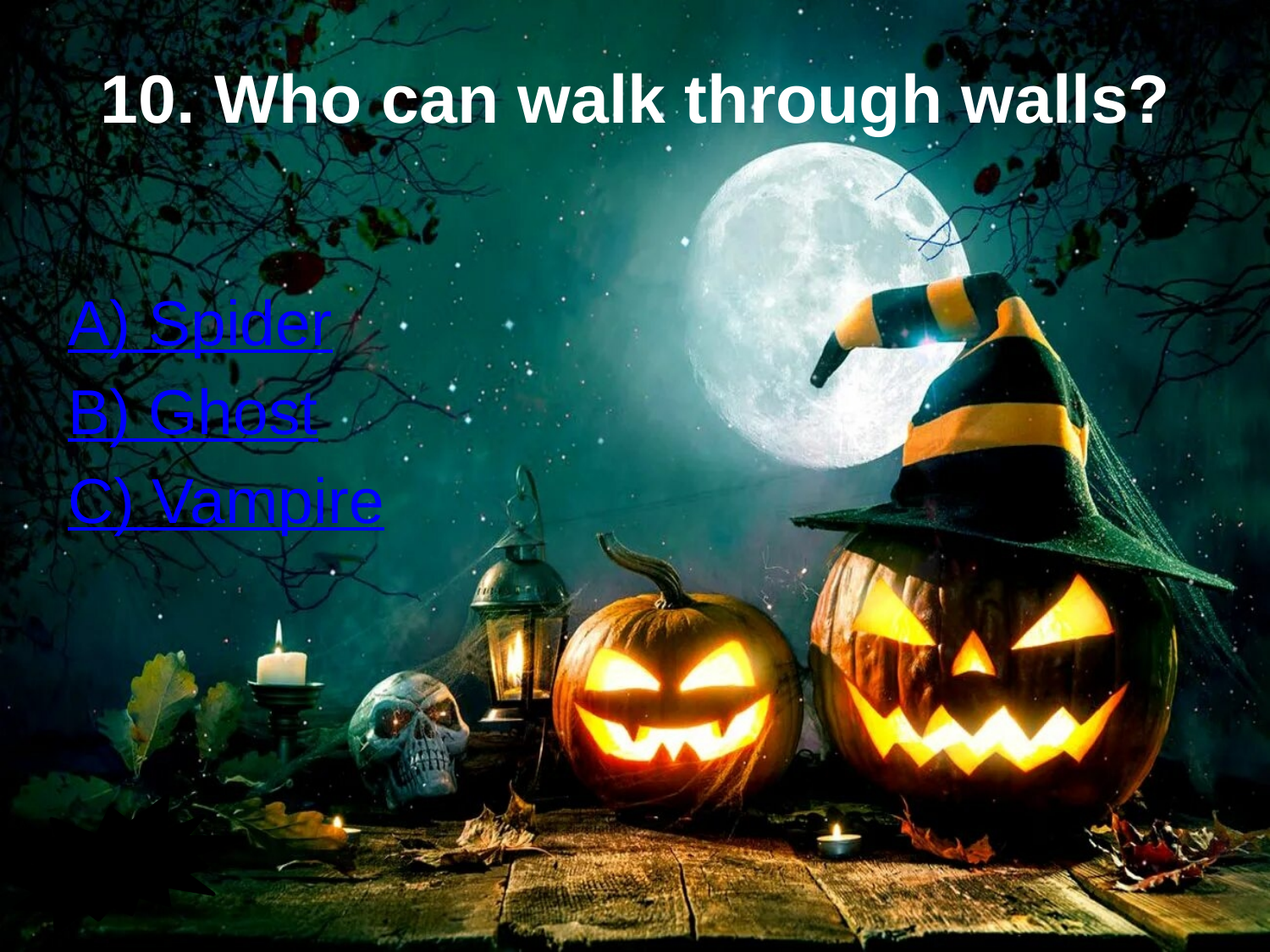

# 10. Who can walk through walls?
A) Spider
B) Ghost
C) Vampire